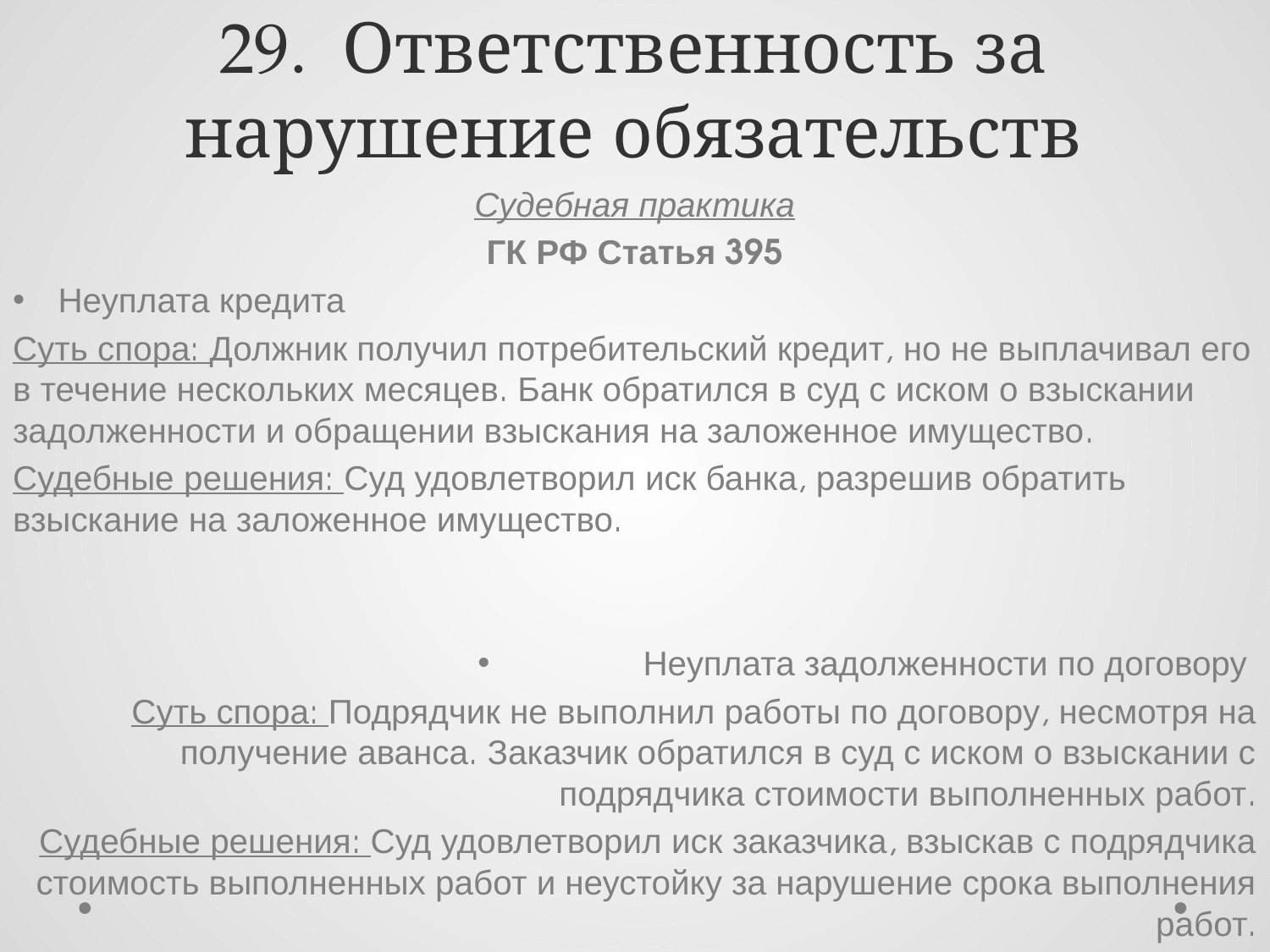

# 29.  Ответственность за нарушение обязательств
Судебная практика
ГК РФ Статья 395
Неуплата кредита
Суть спора: Должник получил потребительский кредит, но не выплачивал его в течение нескольких месяцев. Банк обратился в суд с иском о взыскании задолженности и обращении взыскания на заложенное имущество.
Судебные решения: Суд удовлетворил иск банка, разрешив обратить взыскание на заложенное имущество.

Неуплата задолженности по договору
Суть спора: Подрядчик не выполнил работы по договору, несмотря на получение аванса. Заказчик обратился в суд с иском о взыскании с подрядчика стоимости выполненных работ.
Судебные решения: Суд удовлетворил иск заказчика, взыскав с подрядчика стоимость выполненных работ и неустойку за нарушение срока выполнения работ.